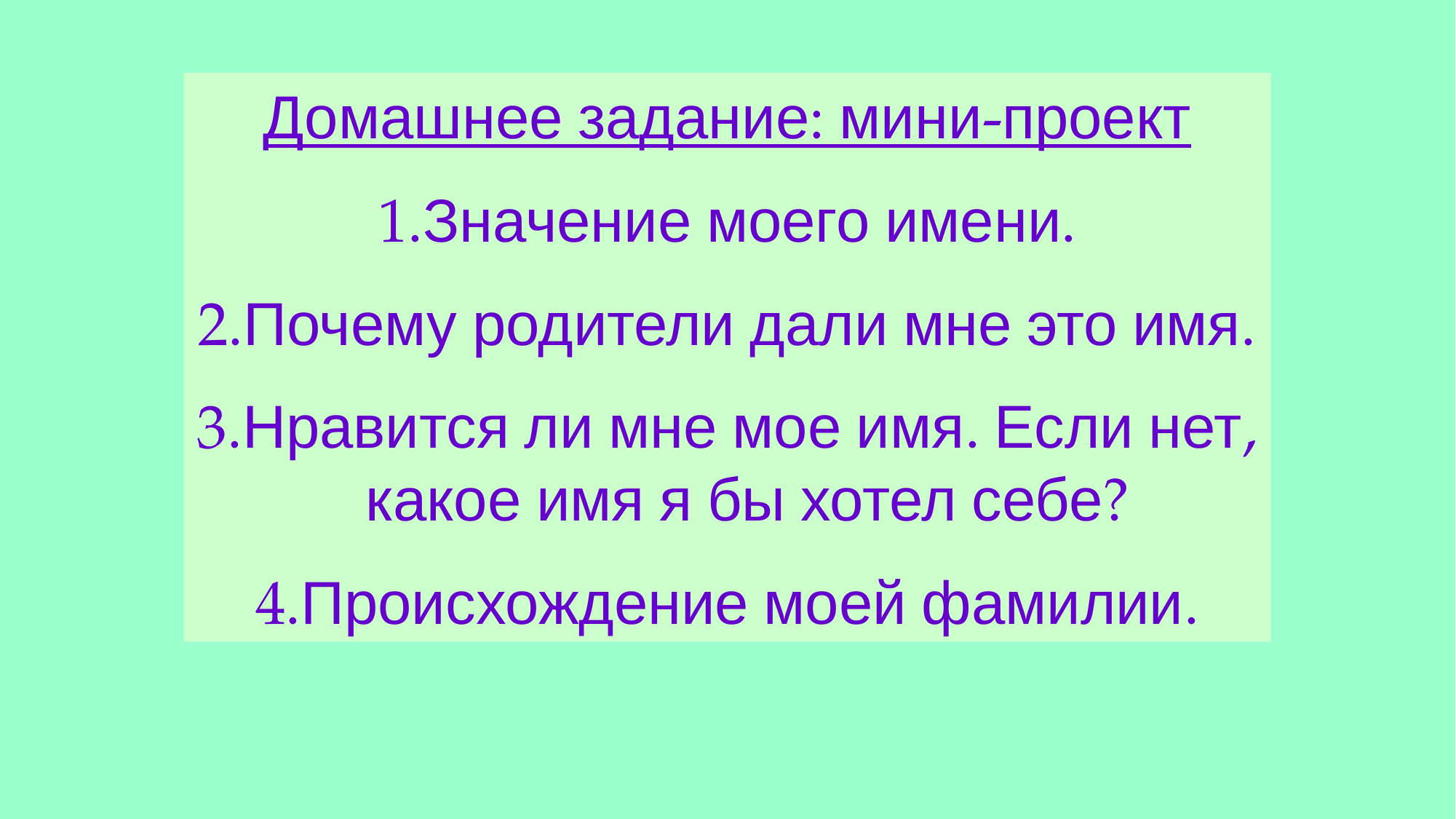

Домашнее задание: мини-проект
Значение моего имени.
Почему родители дали мне это имя.
Нравится ли мне мое имя. Если нет, какое имя я бы хотел себе?
Происхождение моей фамилии.